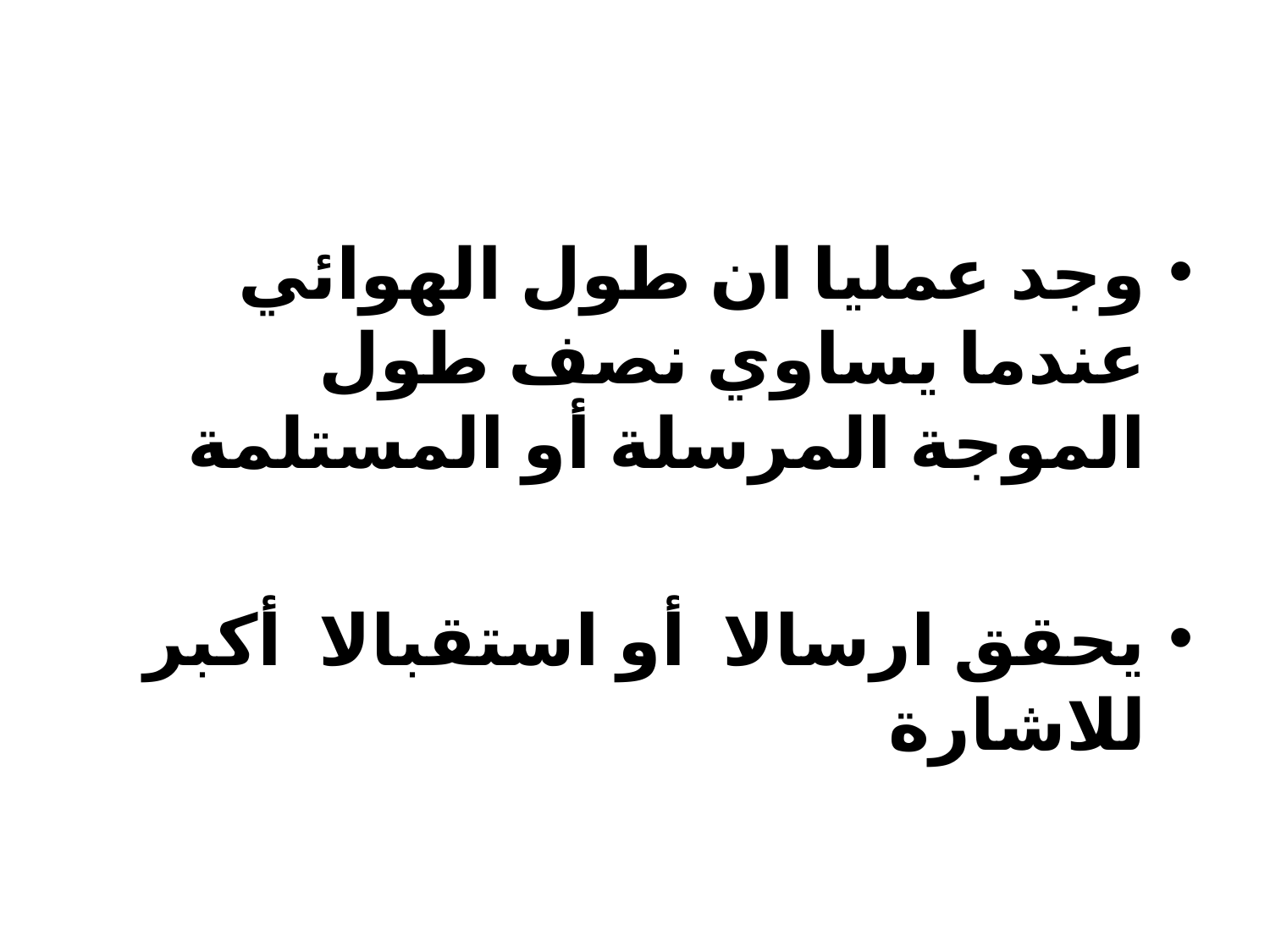

وجد عمليا ان طول الهوائي عندما يساوي نصف طول الموجة المرسلة أو المستلمة

يحقق ارسالا  أو استقبالا  أكبر  للاشارة